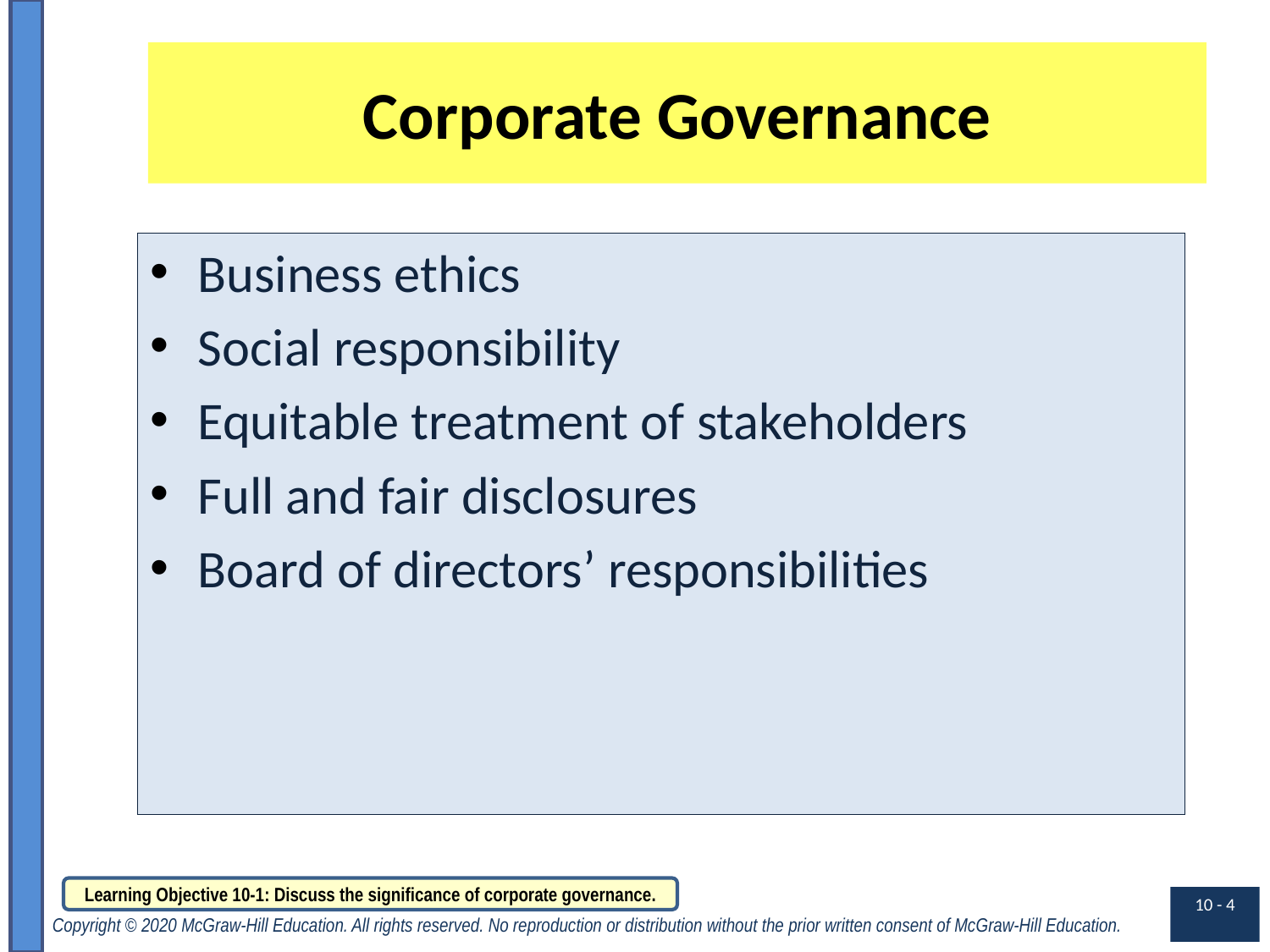

# Corporate Governance
Business ethics
Social responsibility
Equitable treatment of stakeholders
Full and fair disclosures
Board of directors’ responsibilities
Learning Objective 10-1: Discuss the significance of corporate governance.